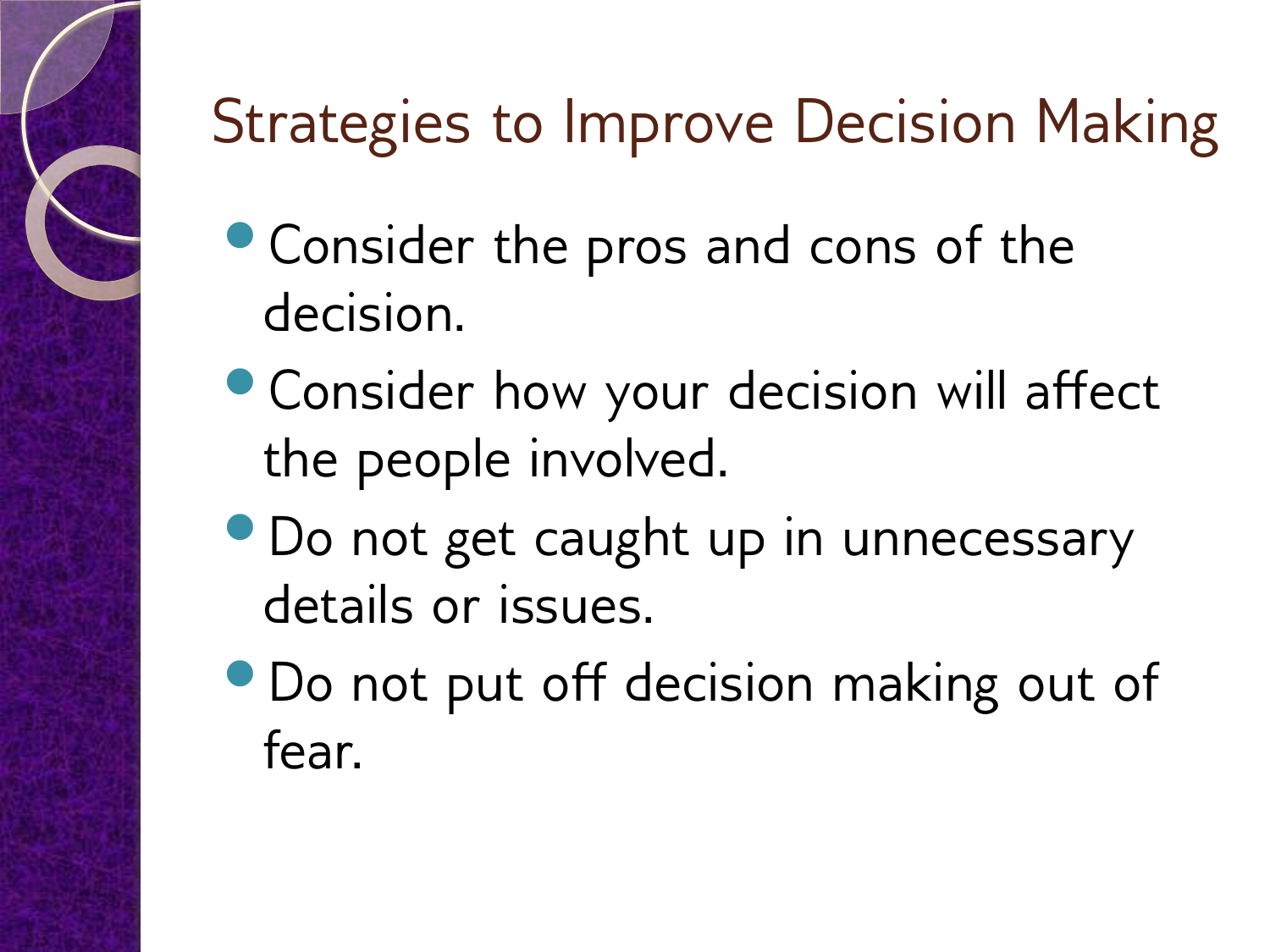

# Strategies to Improve Decision Making
Consider the pros and cons of the decision.
Consider how your decision will affect the people involved.
Do not get caught up in unnecessary details or issues.
Do not put off decision making out of fear.